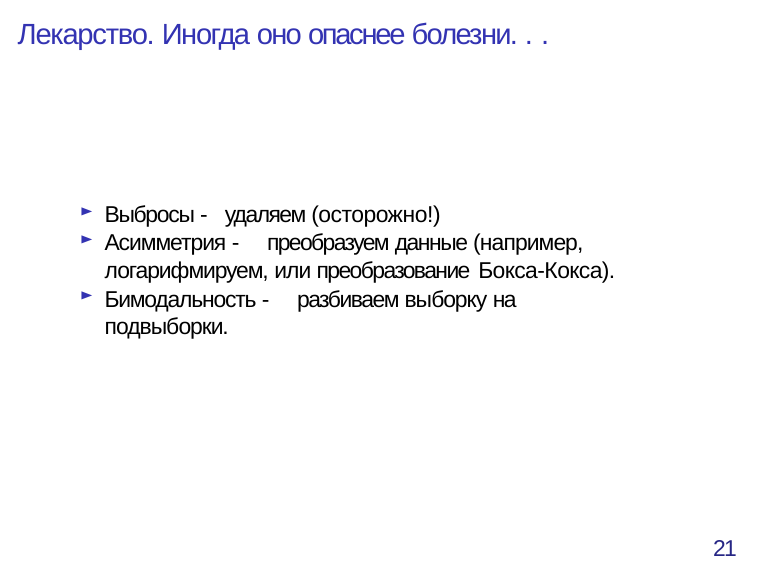

# Лекарство. Иногда оно опаснее болезни. . .
Выбросы - удаляем (осторожно!)
Асимметрия - преобразуем данные (например,  логарифмируем, или преобразование Бокса-Кокса).
Бимодальность - разбиваем выборку на подвыборки.
21